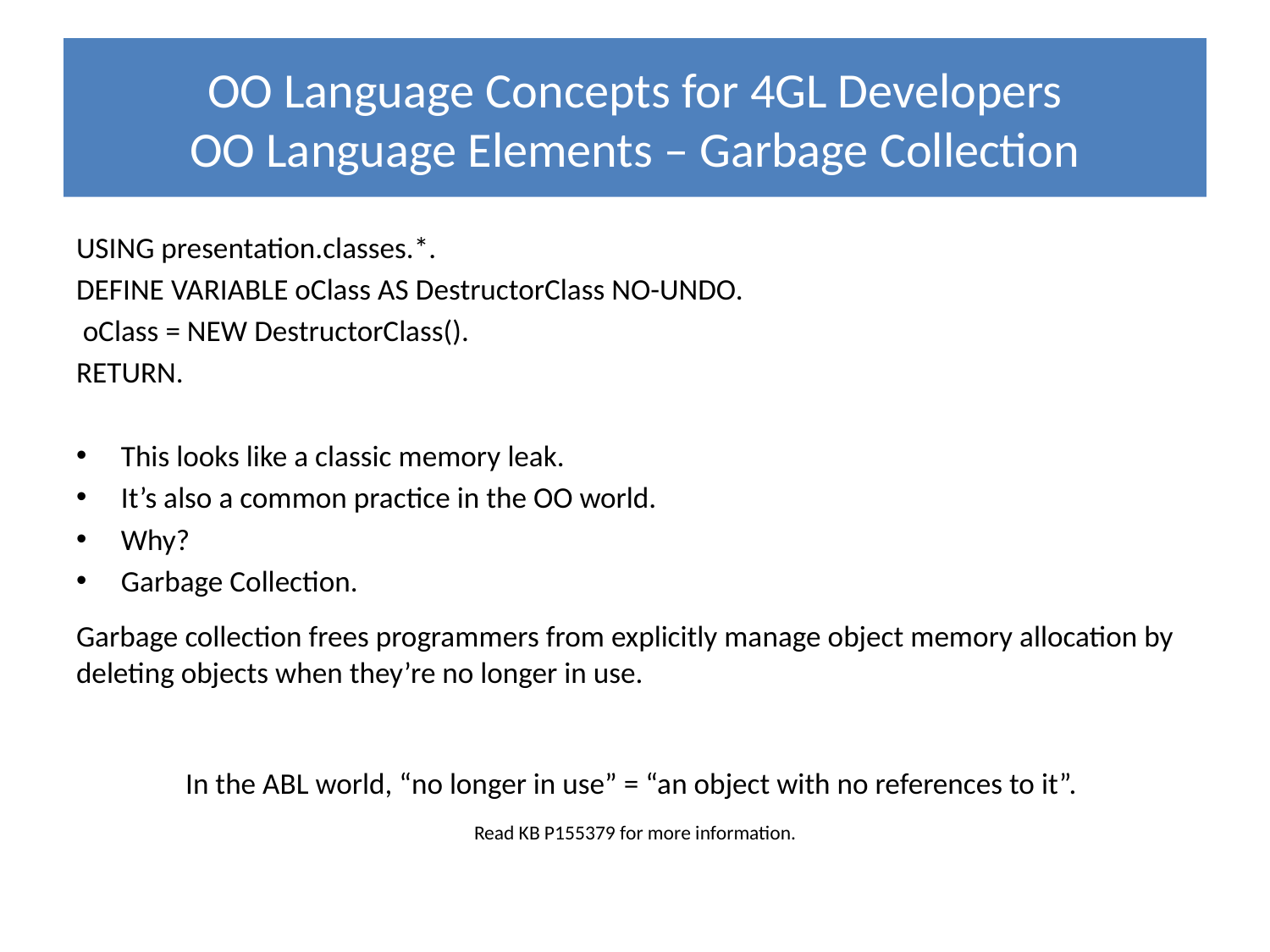

# OO Language Concepts for 4GL Developers OO Language Elements – Garbage Collection
USING presentation.classes.*.
DEFINE VARIABLE oClass AS DestructorClass NO-UNDO.
 oClass = NEW DestructorClass().
RETURN.

This looks like a classic memory leak.
It’s also a common practice in the OO world.
Why?
Garbage Collection.
Garbage collection frees programmers from explicitly manage object memory allocation by deleting objects when they’re no longer in use.

In the ABL world, “no longer in use” = “an object with no references to it”.
Read KB P155379 for more information.